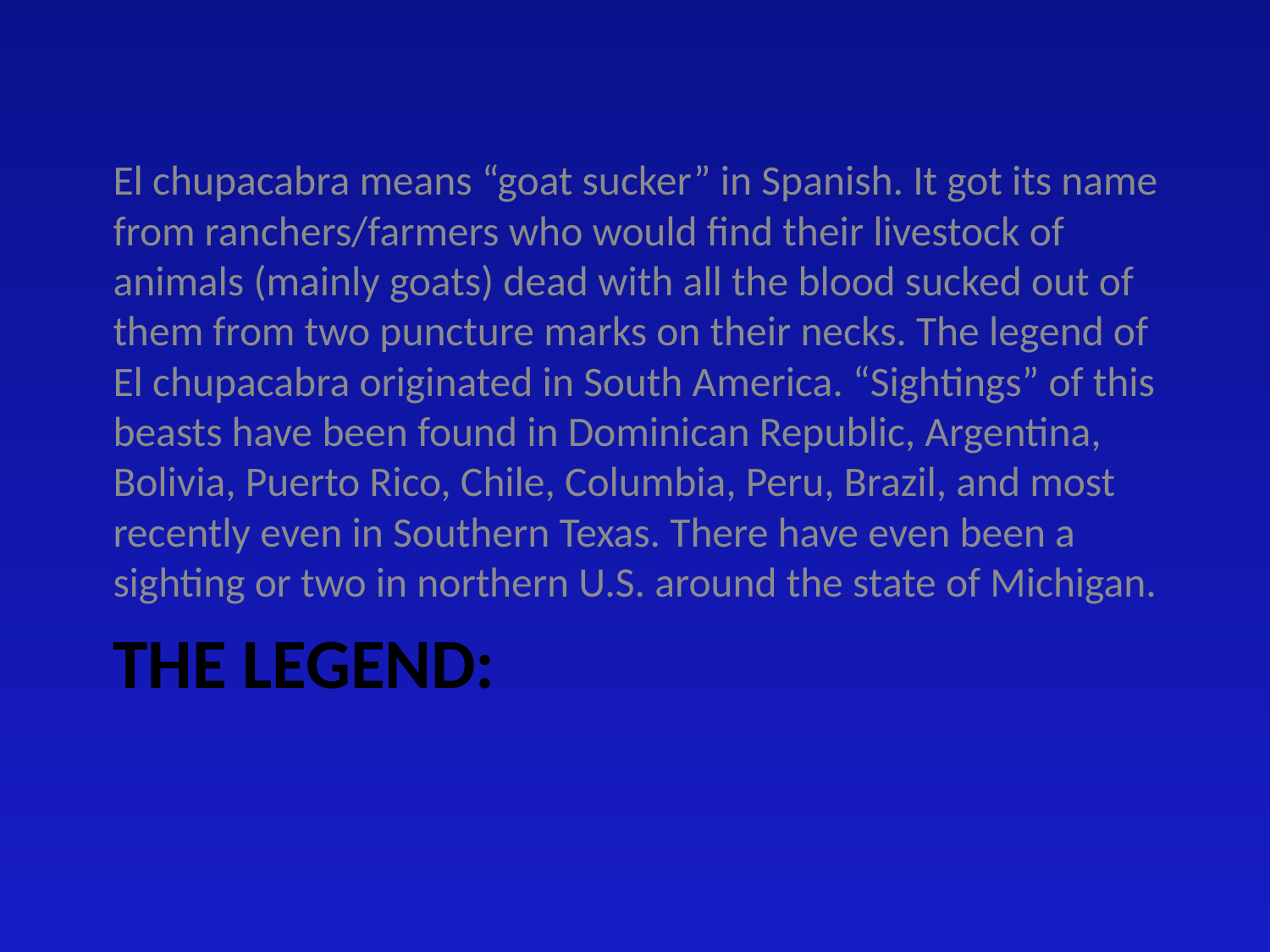

El chupacabra means “goat sucker” in Spanish. It got its name from ranchers/farmers who would find their livestock of animals (mainly goats) dead with all the blood sucked out of them from two puncture marks on their necks. The legend of El chupacabra originated in South America. “Sightings” of this beasts have been found in Dominican Republic, Argentina, Bolivia, Puerto Rico, Chile, Columbia, Peru, Brazil, and most recently even in Southern Texas. There have even been a sighting or two in northern U.S. around the state of Michigan.
# The legend: